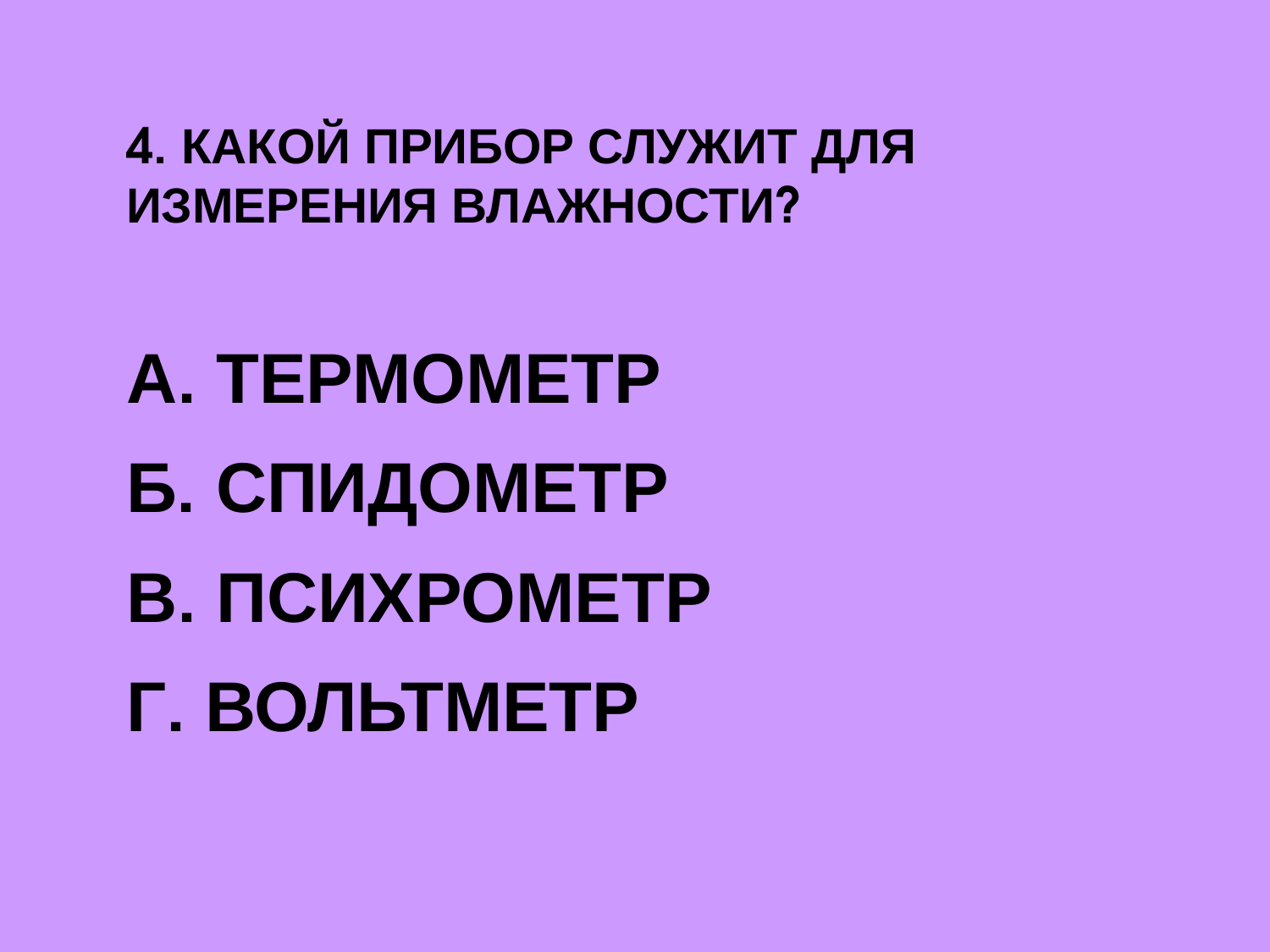

# 4. Какой прибор служит для измерения влажности?
А. термометр
Б. спидометр
В. психрометр
Г. вольтметр